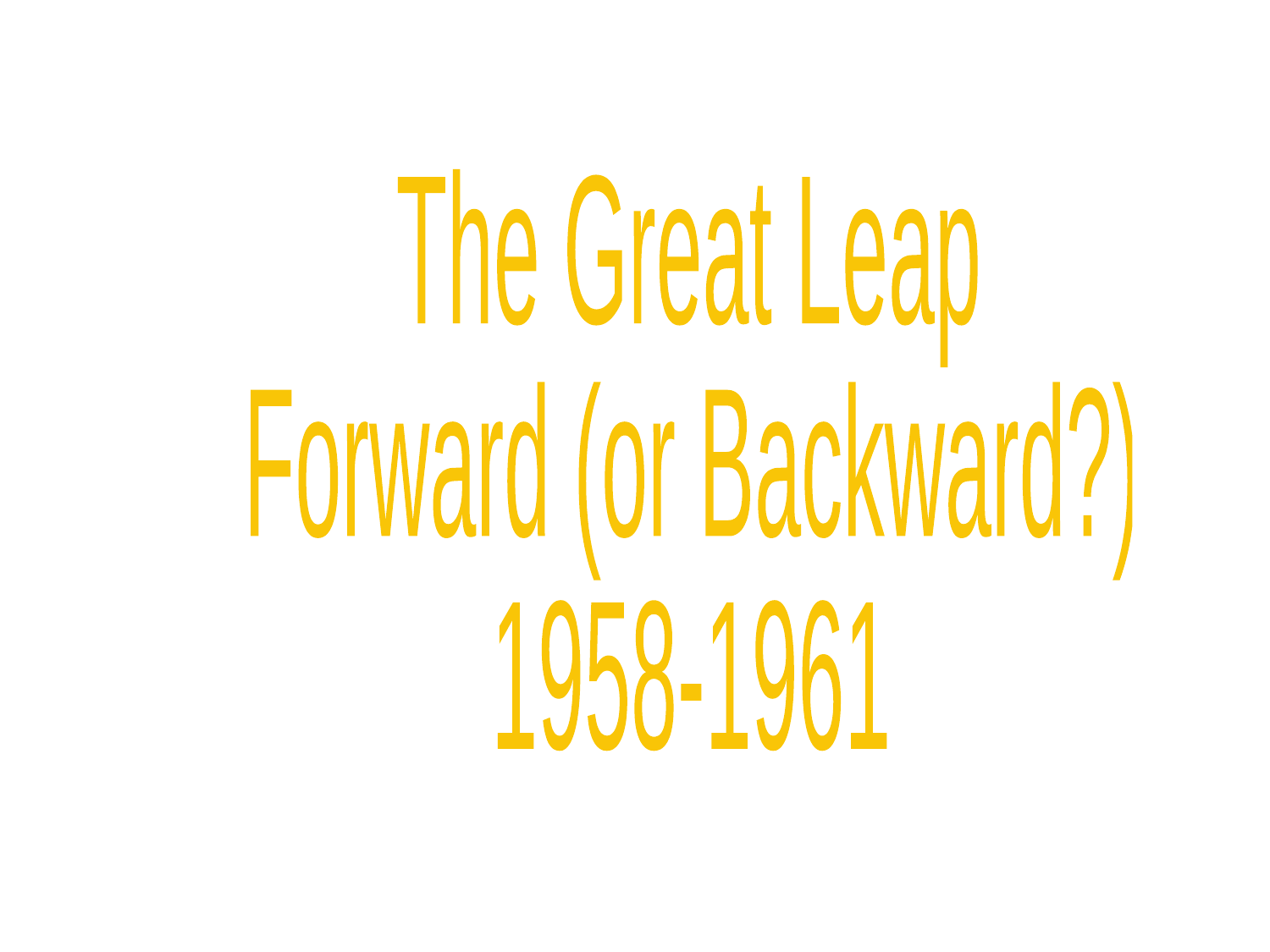

The Great Leap
Forward (or Backward?)
1958-1961